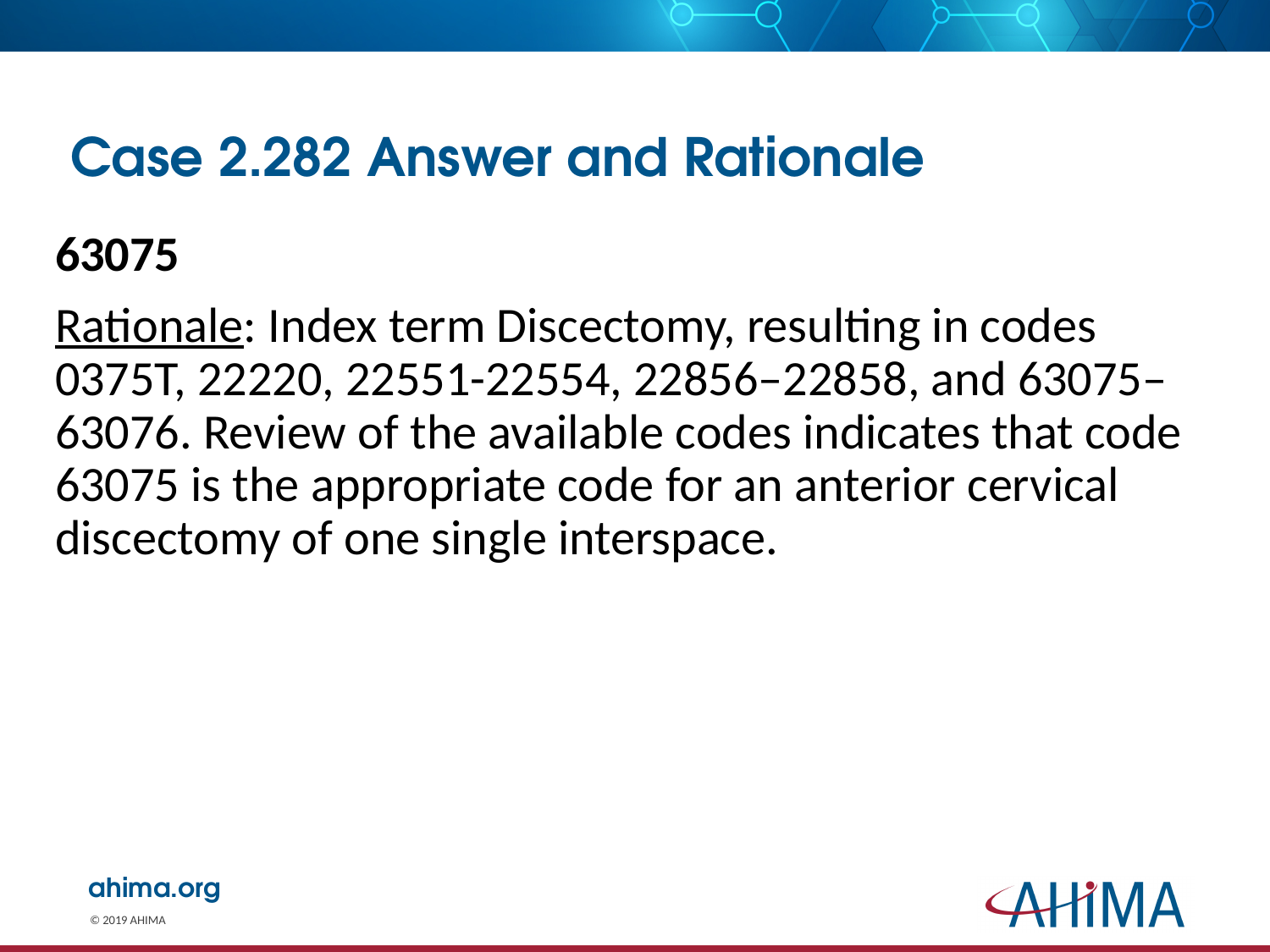

# Case 2.282 Answer and Rationale
63075
Rationale: Index term Discectomy, resulting in codes 0375T, 22220, 22551-22554, 22856–22858, and 63075–63076. Review of the available codes indicates that code 63075 is the appropriate code for an anterior cervical discectomy of one single interspace.